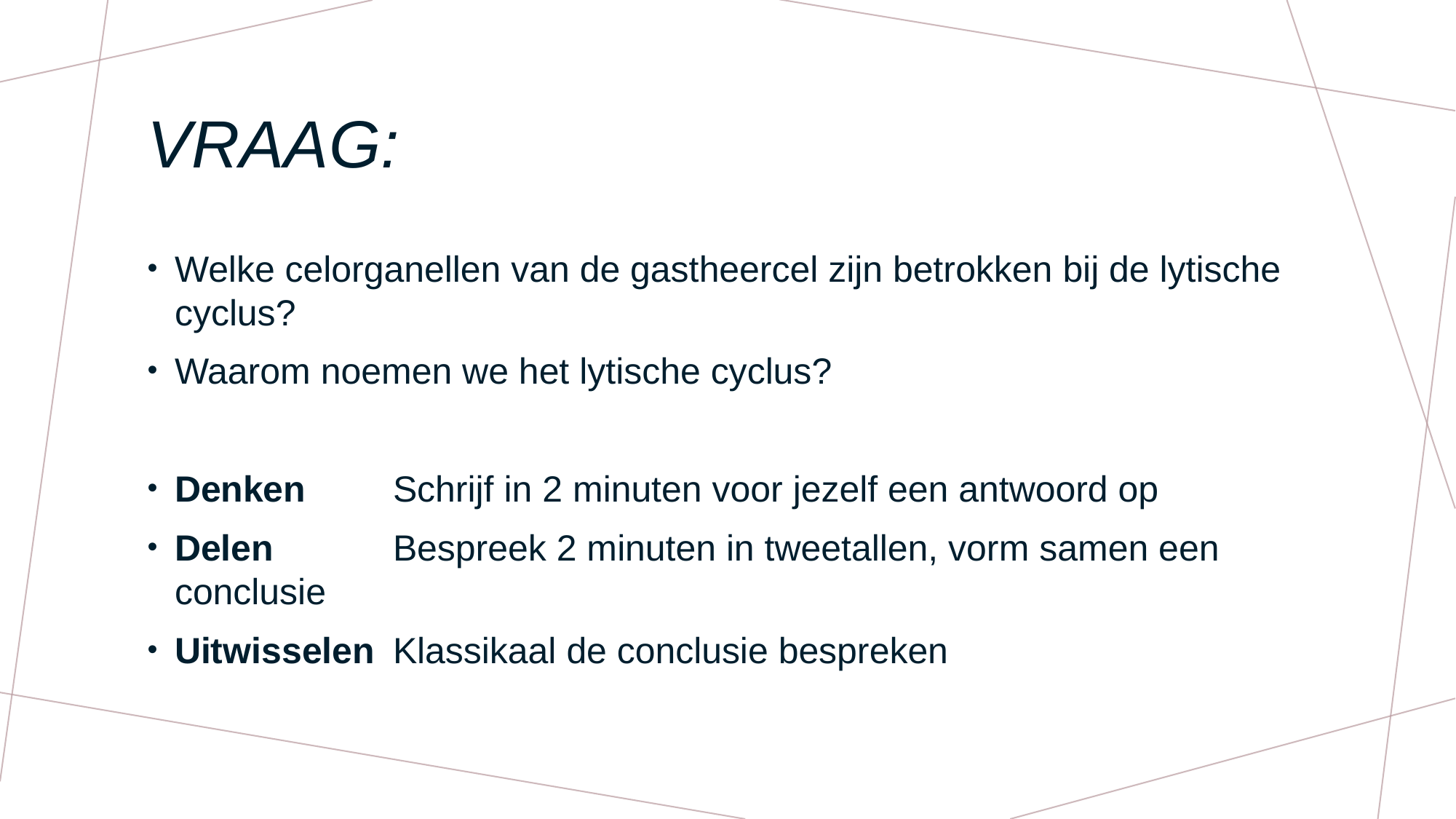

# Vraag:
Welke celorganellen van de gastheercel zijn betrokken bij de lytische cyclus?
Waarom noemen we het lytische cyclus?

Denken	Schrijf in 2 minuten voor jezelf een antwoord op
Delen 	Bespreek 2 minuten in tweetallen, vorm samen een conclusie
Uitwisselen	Klassikaal de conclusie bespreken